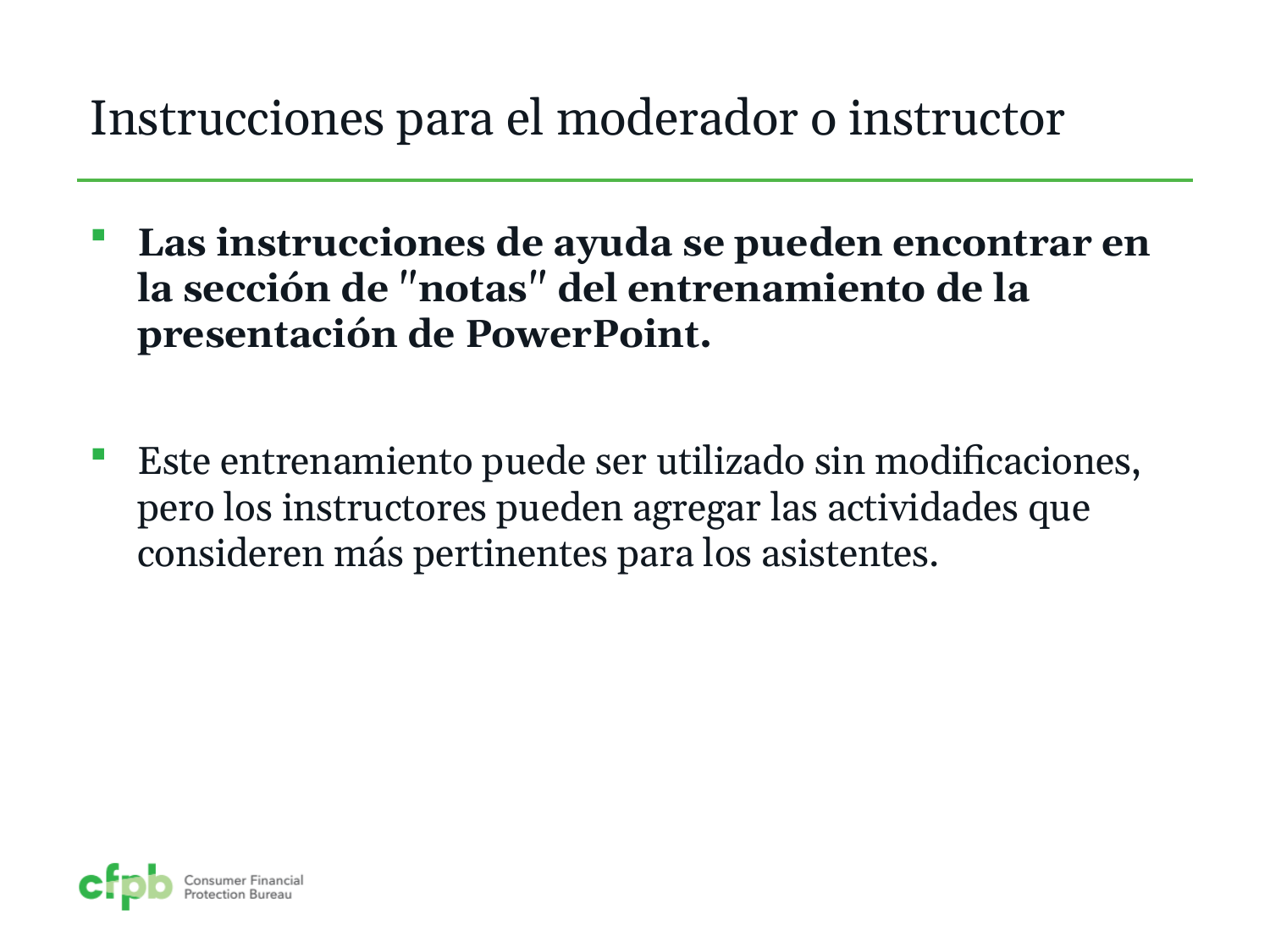

# Instrucciones para el moderador o instructor
Las instrucciones de ayuda se pueden encontrar en la sección de "notas" del entrenamiento de la presentación de PowerPoint.

Este entrenamiento puede ser utilizado sin modificaciones, pero los instructores pueden agregar las actividades que consideren más pertinentes para los asistentes.